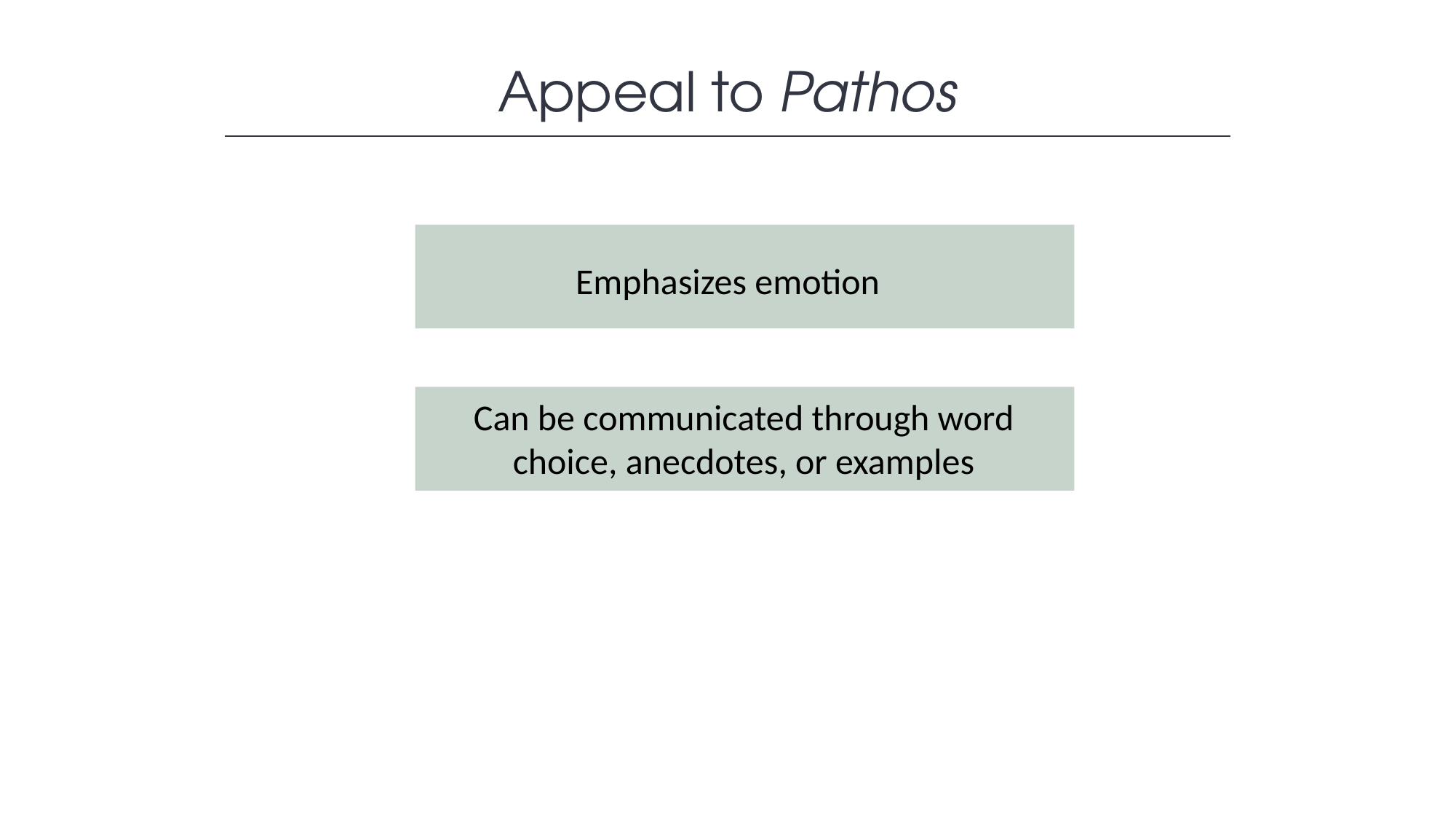

HAWKES LEARNING
Appeal to Pathos

Emphasizes emotion

Can be communicated through word choice, anecdotes, or examples